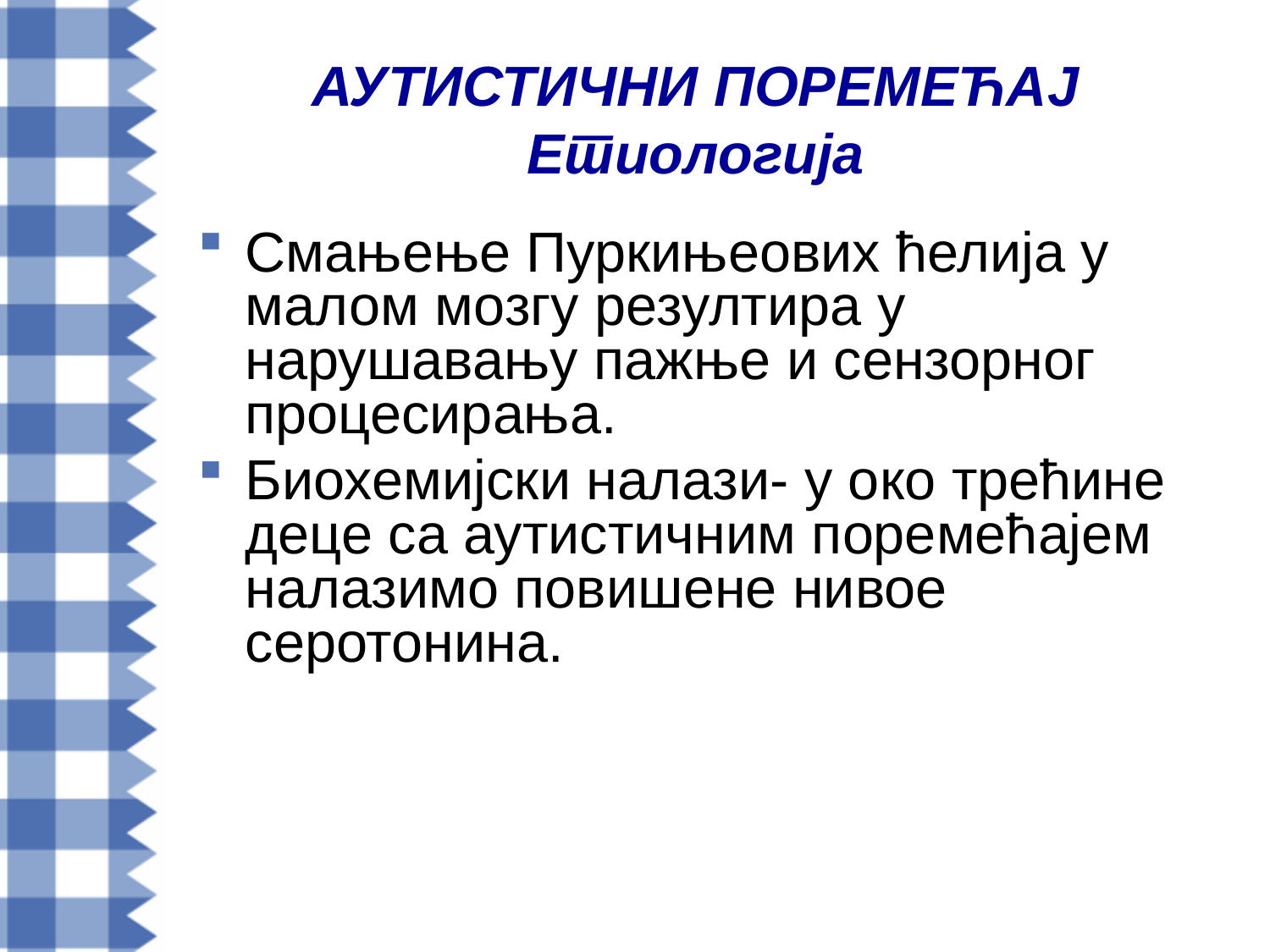

# АУТИСТИЧНИ ПОРЕМЕЋАЈ Етиологија
Смањење Пуркињеових ћелија у малом мозгу резултира у нарушавању пажње и сензорног процесирања.
Биохемијски налази- у око трећине деце са аутистичним поремећајем налазимо повишене нивое серотонина.